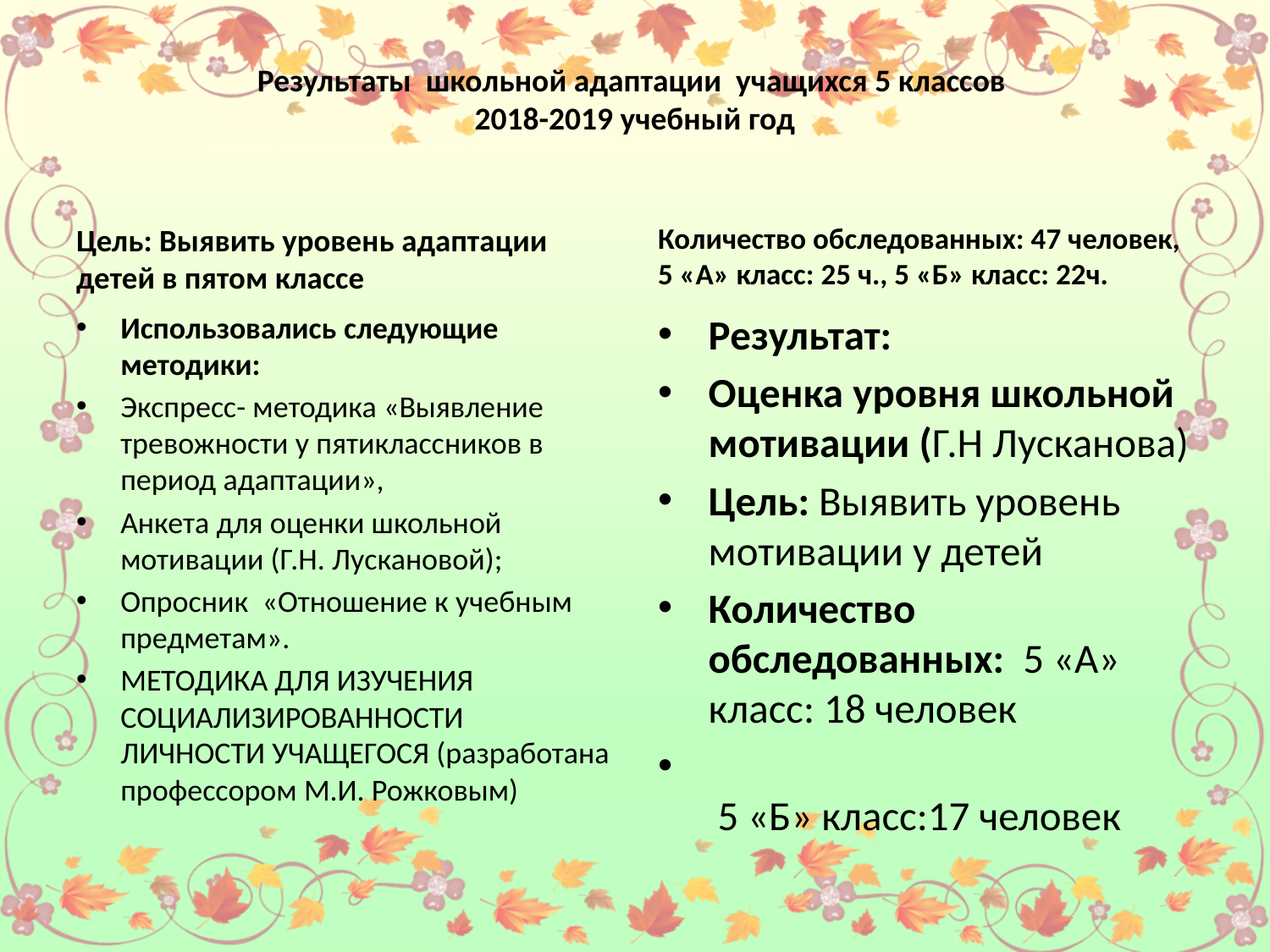

# Результаты  школьной адаптации  учащихся 5 классов 2018-2019 учебный год
Цель: Выявить уровень адаптации детей в пятом классе
Количество обследованных: 47 человек, 5 «А» класс: 25 ч., 5 «Б» класс: 22ч.

Использовались следующие методики:
Экспресс- методика «Выявление тревожности у пятиклассников в период адаптации»,
Анкета для оценки школьной мотивации (Г.Н. Лускановой);
Опросник  «Отношение к учебным предметам».
МЕТОДИКА ДЛЯ ИЗУЧЕНИЯ СОЦИАЛИЗИРОВАННОСТИ  ЛИЧНОСТИ УЧАЩЕГОСЯ (разработана профессором М.И. Рожковым)

Результат:
Оценка уровня школьной мотивации (Г.Н Лусканова)
Цель: Выявить уровень мотивации у детей
Количество обследованных:  5 «А» класс: 18 человек
                                                      5 «Б» класс:17 человек